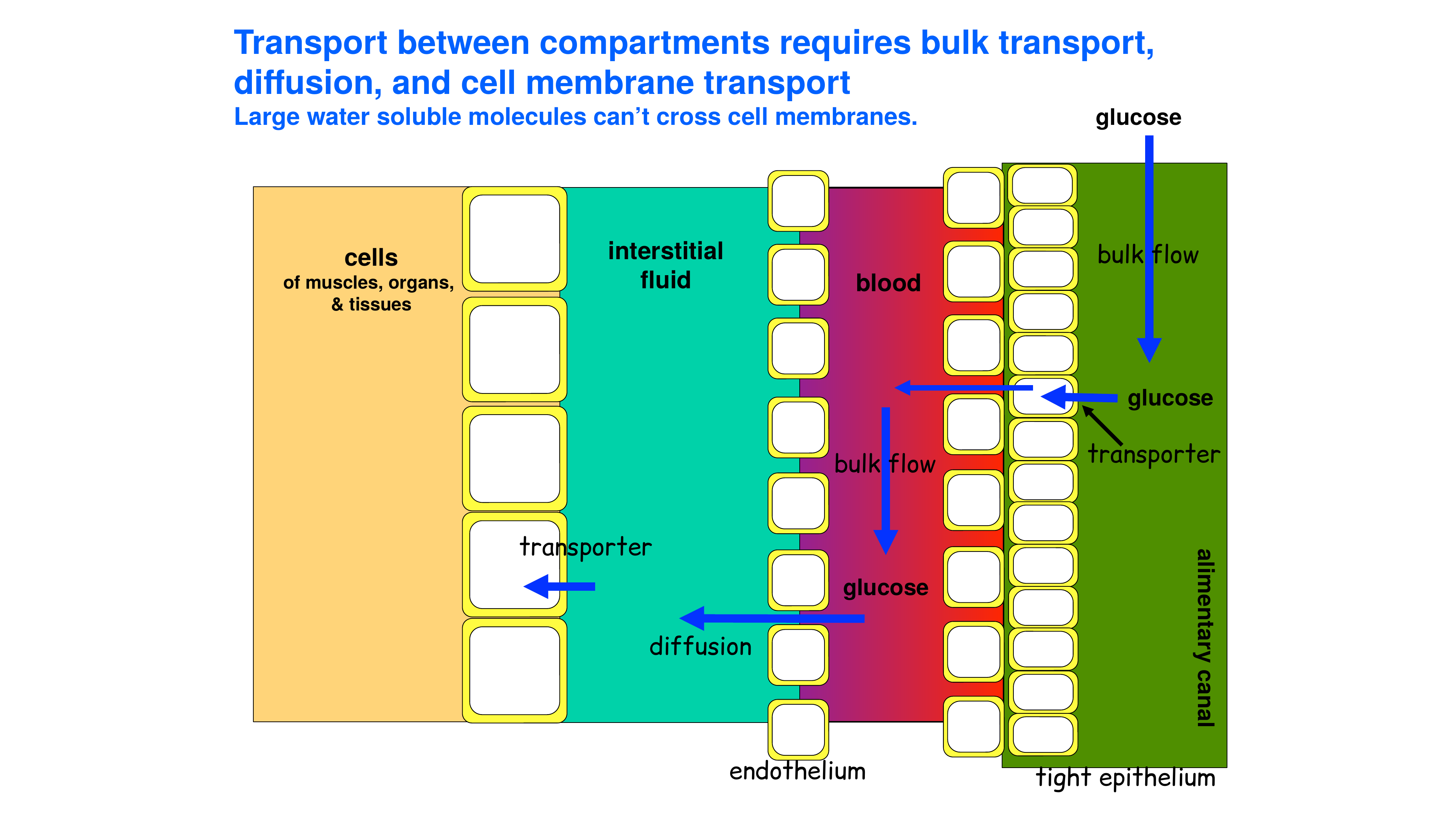

Transport between compartments requires bulk transport, diffusion, and cell membrane transport
Large water soluble molecules can’t cross cell membranes.
glucose

alimentary canal

cells
of muscles, organs,
& tissues

interstitial fluid

blood

bulk flow

glucose

transporter
bulk flow

transporter

glucose

diffusion

endothelium
tight epithelium